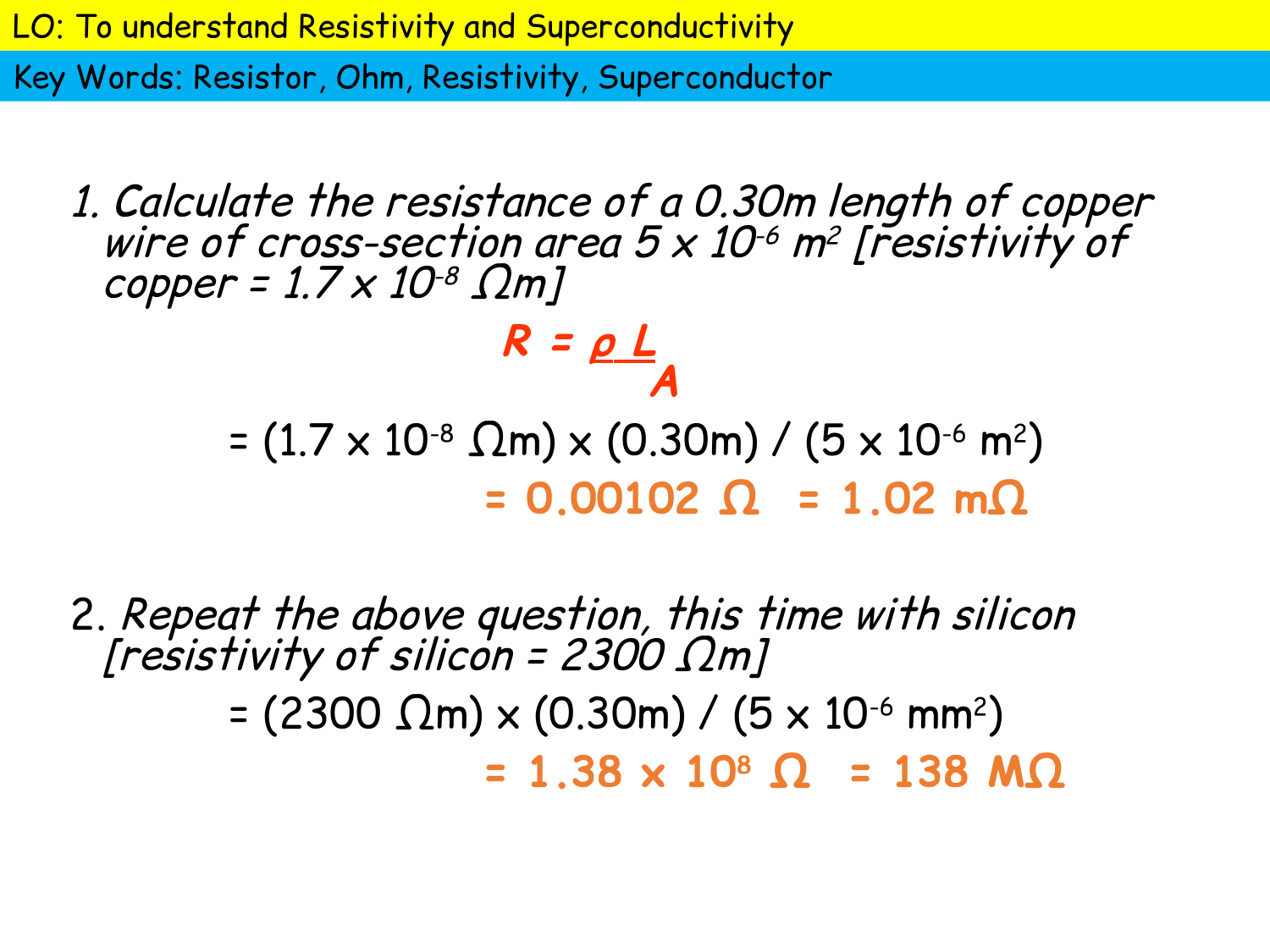

#
1. Calculate the resistance of a 0.30m length of copper wire of cross-section area 5 x 10-6 m2 [resistivity of copper = 1.7 x 10-8 Ωm]
				 R = ρ L 		 		          			         A
		= (1.7 x 10-8 Ωm) x (0.30m) / (5 x 10-6 m2)
				= 0.00102 Ω  = 1.02 mΩ

2. Repeat the above question, this time with silicon [resistivity of silicon = 2300 Ωm]
		= (2300 Ωm) x (0.30m) / (5 x 10-6 mm2)
				= 1.38 x 108 Ω  = 138 MΩ